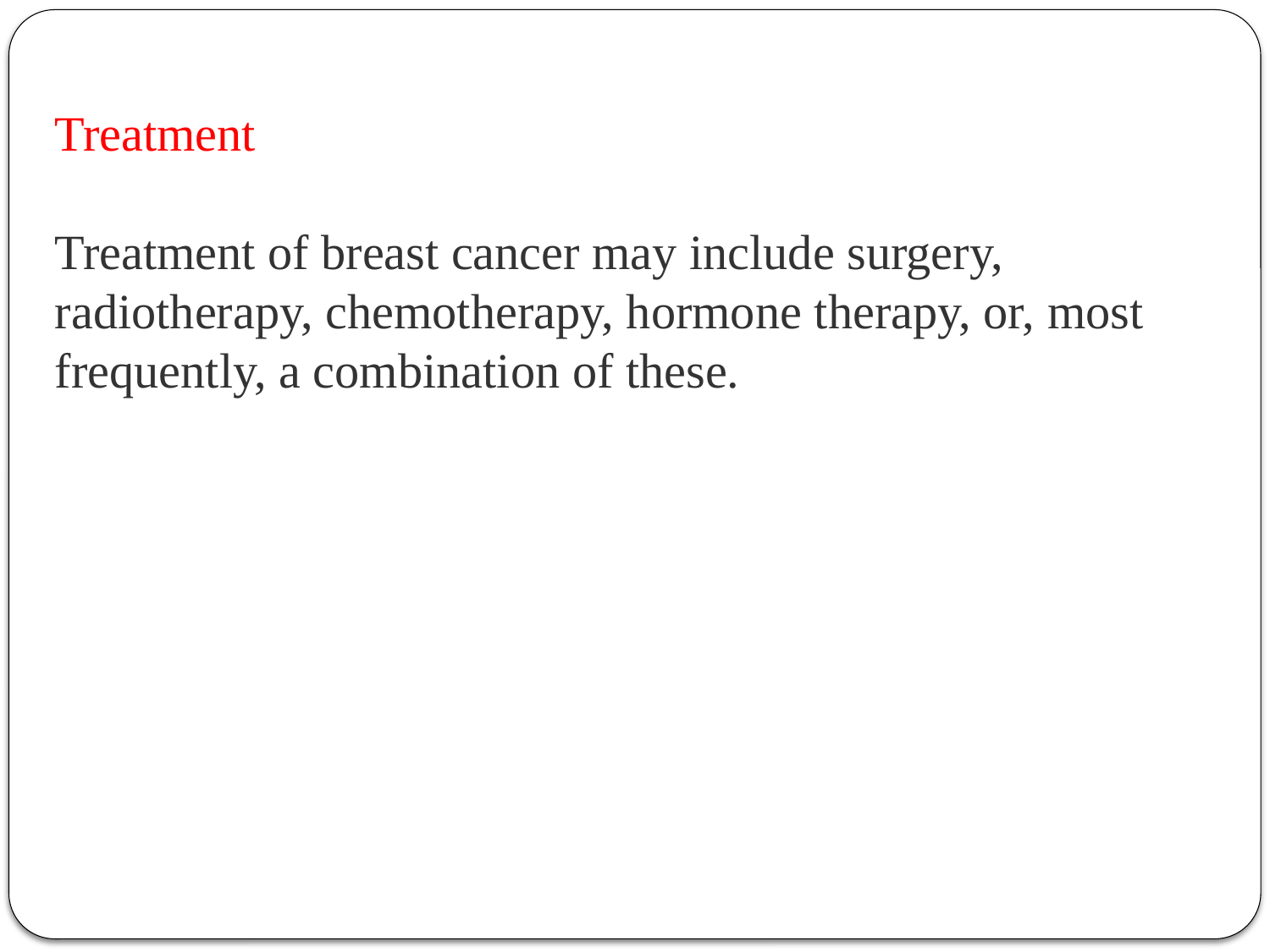

Treatment

Treatment of breast cancer may include surgery, radiotherapy, chemotherapy, hormone therapy, or, most frequently, a combination of these.